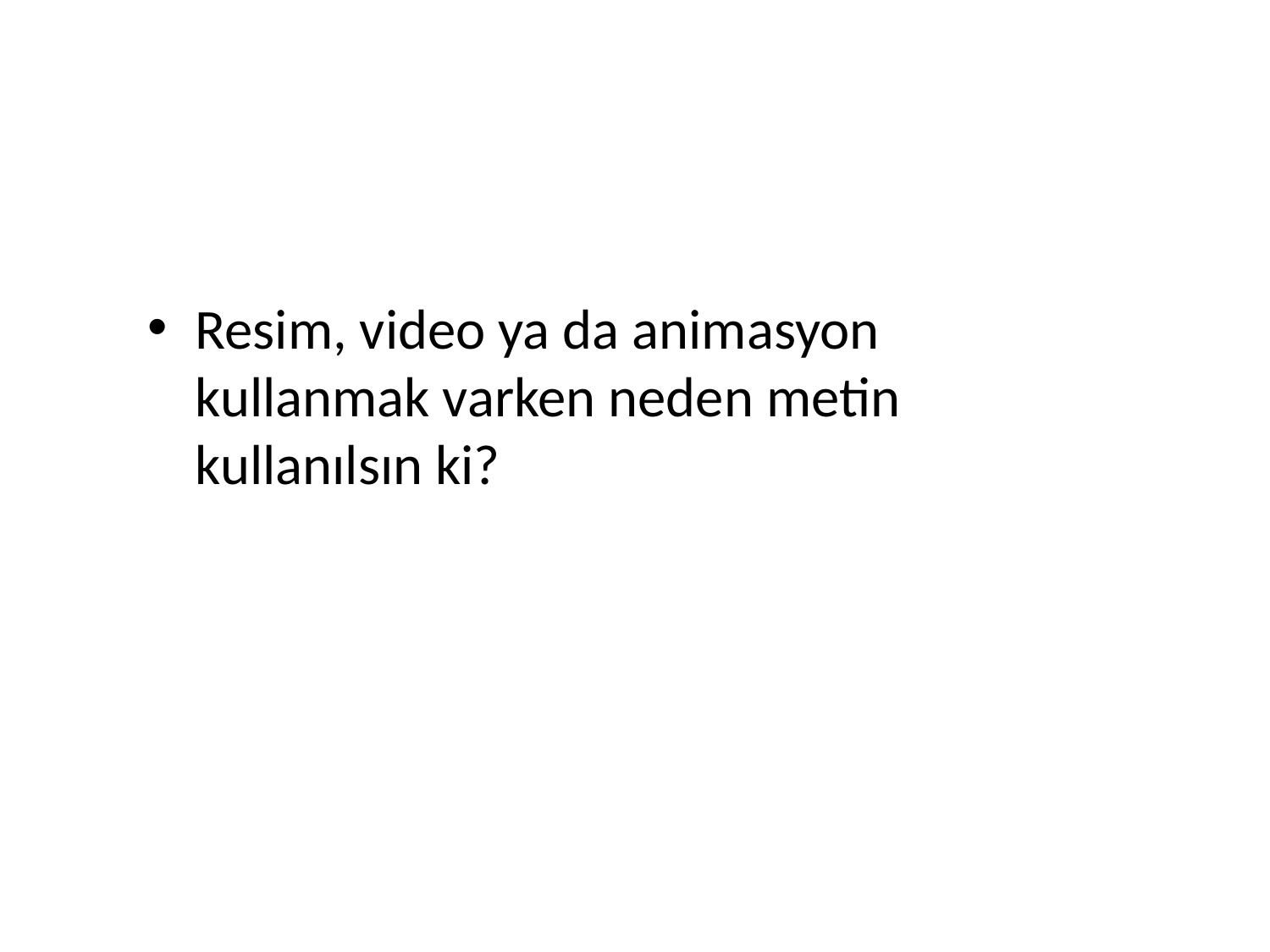

#
Resim, video ya da animasyon kullanmak varken neden metin kullanılsın ki?